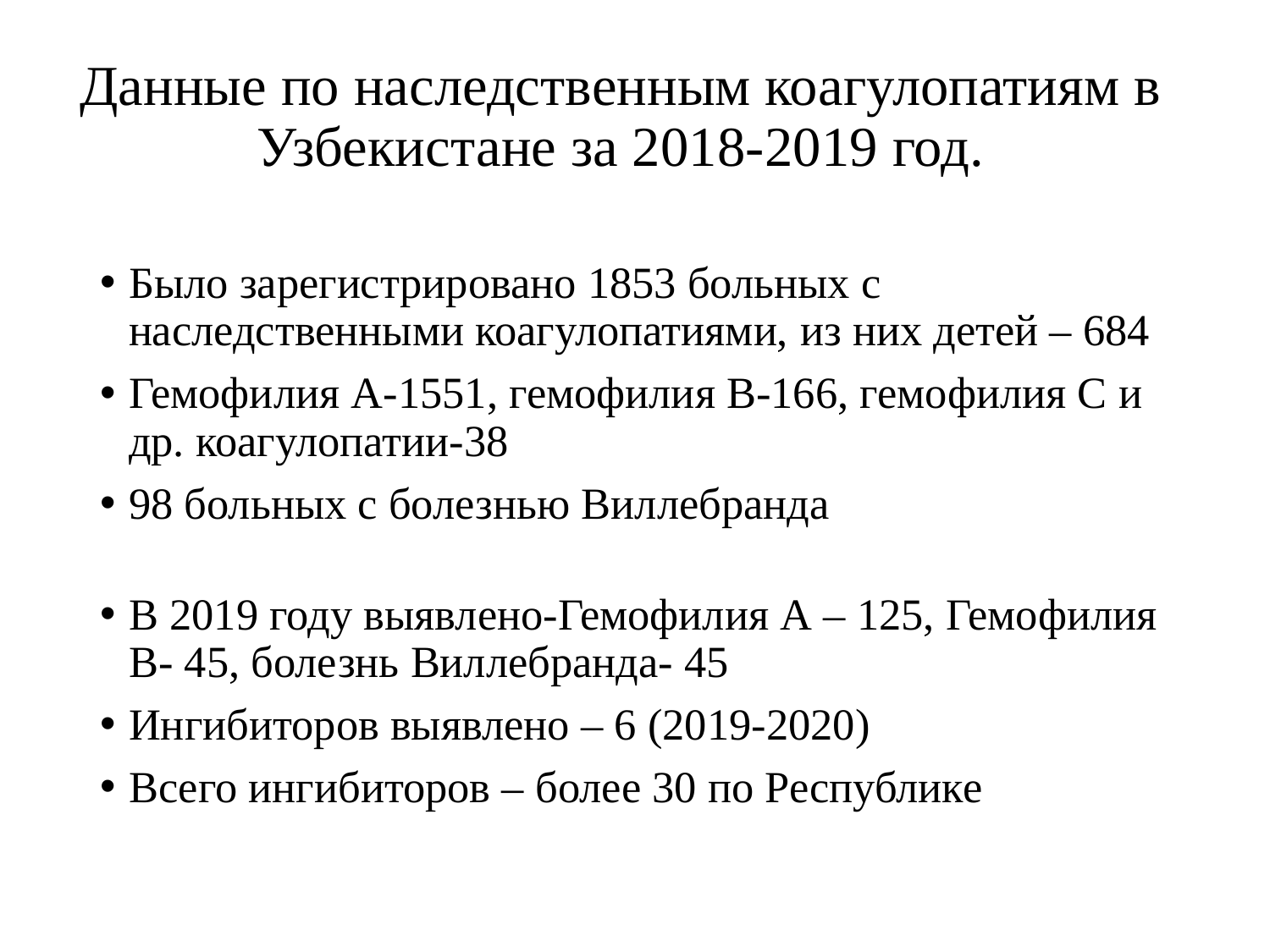

# Данные по наследственным коагулопатиям в Узбекистане за 2018-2019 год.
Было зарегистрировано 1853 больных с наследственными коагулопатиями, из них детей – 684
Гемофилия А-1551, гемофилия В-166, гемофилия С и др. коагулопатии-38
98 больных с болезнью Виллебранда
В 2019 году выявлено-Гемофилия А – 125, Гемофилия В- 45, болезнь Виллебранда- 45
Ингибиторов выявлено – 6 (2019-2020)
Всего ингибиторов – более 30 по Республике